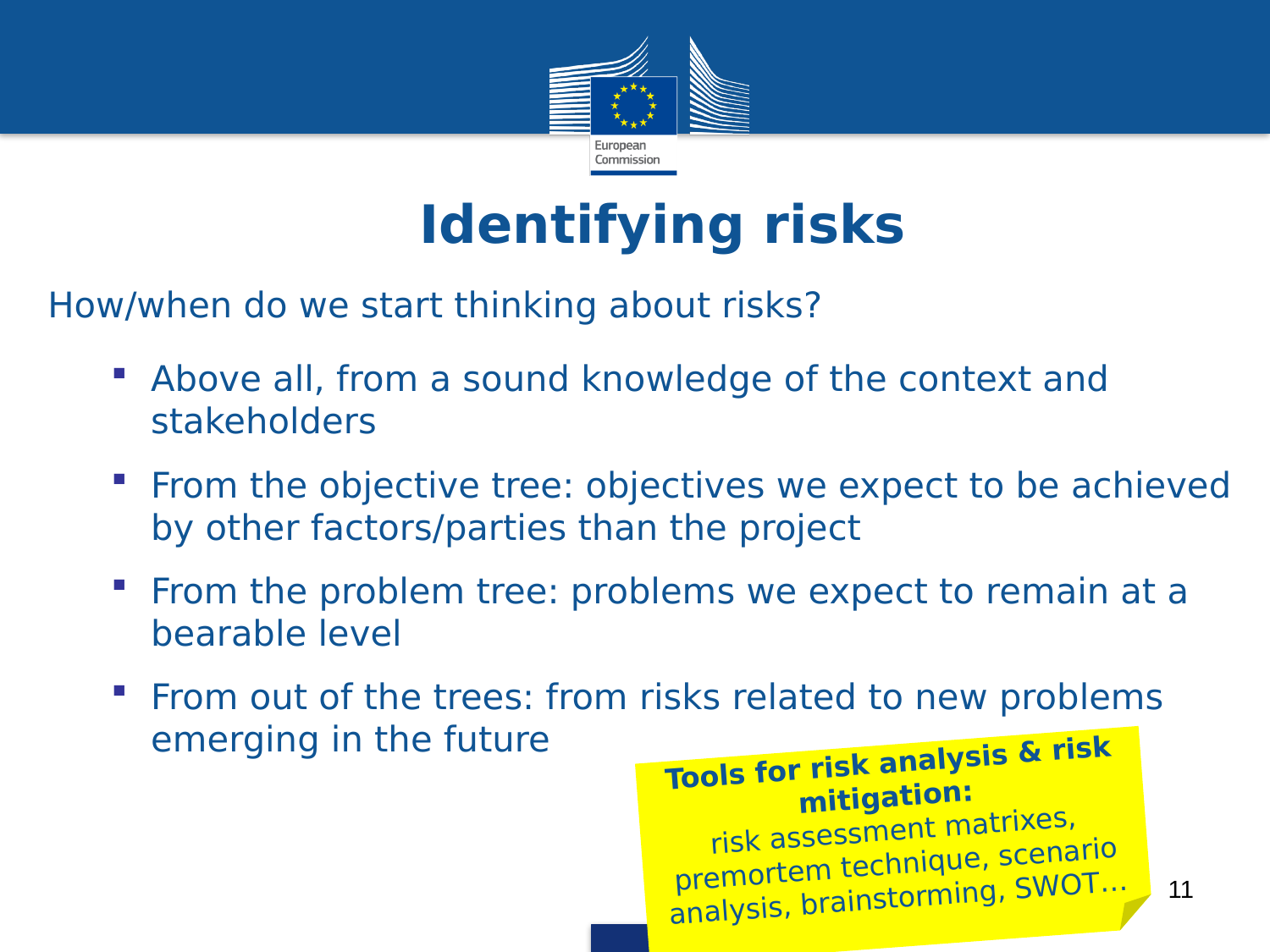

Identifying risks
How/when do we start thinking about risks?
Above all, from a sound knowledge of the context and stakeholders
From the objective tree: objectives we expect to be achieved by other factors/parties than the project
From the problem tree: problems we expect to remain at a bearable level
From out of the trees: from risks related to new problems emerging in the future

Tools for risk analysis & risk mitigation:
risk assessment matrixes, premortem technique, scenario analysis, brainstorming, SWOT…
11